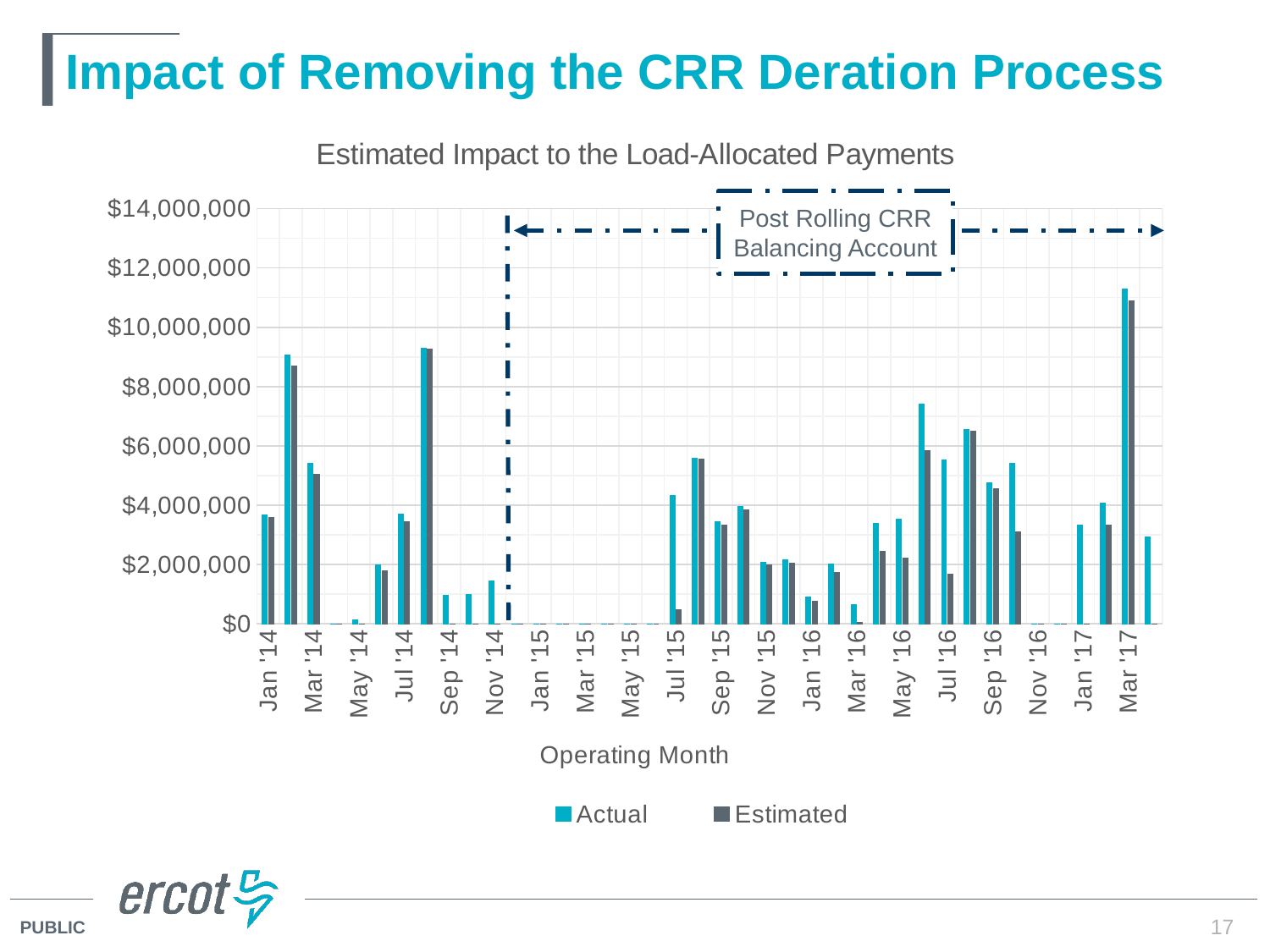

# Impact of Removing the CRR Deration Process

### Chart: Estimated Impact to the Load-Allocated Payments

| Category |  |  |
|---|---|---|
| 41640 | 3685632.01 | 3583428.8530736207 |
| 41671 | 9055518.51 | 8706480.434793578 |
| 41699 | 5418730.32 | 5038086.957855652 |
| 41730 | 0.0 | 0.0 |
| 41760 | 127275.69 | 0.0 |
| 41791 | 1980934.62 | 1780038.4006535923 |
| 41821 | 3686296.43 | 3453034.864801713 |
| 41852 | 9302875.39 | 9279090.922469892 |
| 41883 | 974674.13 | 0.0 |
| 41913 | 1001607.47 | 0.0 |
| 41944 | 1455336.09 | 0.0 |
| 41974 | 0.0 | 0.0 |
| 42005 | 0.0 | 0.0 |
| 42036 | 0.0 | 0.0 |
| 42064 | 0.0 | 0.0 |
| 42095 | 0.0 | 0.0 |
| 42125 | 0.0 | 0.0 |
| 42156 | 0.0 | 0.0 |
| 42186 | 4332031.41 | 485083.9027740015 |
| 42217 | 5578528.36 | 5563273.508429389 |
| 42248 | 3452239.45 | 3331150.5353589286 |
| 42278 | 3962069.03 | 3849526.1756970207 |
| 42309 | 2080168.79 | 1977791.9061781266 |
| 42339 | 2166073.06 | 2036620.4762759332 |
| 42370 | 895981.46 | 775680.5452752952 |
| 42401 | 2017986.45 | 1726216.6709198493 |
| 42430 | 648836.89 | 46491.64277272392 |
| 42461 | 3392223.16 | 2447140.130720268 |
| 42491 | 3519949.15 | 2224785.9839981045 |
| 42522 | 7420347.79 | 5848234.040858099 |
| 42552 | 5540995.62 | 1672389.0678285807 |
| 42583 | 6567916.3 | 6505044.74078623 |
| 42614 | 4758625.29 | 4561277.797254078 |
| 42644 | 5417370.23 | 3106523.1460723504 |
| 42675 | 0.0 | 0.0 |
| 42705 | 0.0 | 0.0 |
| 42736 | 3330951.21 | 0.0 |
| 42767 | 4070196.23 | 3333046.9940782096 |
| 42795 | 11284166.33 | 10903051.463763861 |
| 42826 | 2943795.34 | 0.0 |
Post Rolling CRR Balancing Account
17